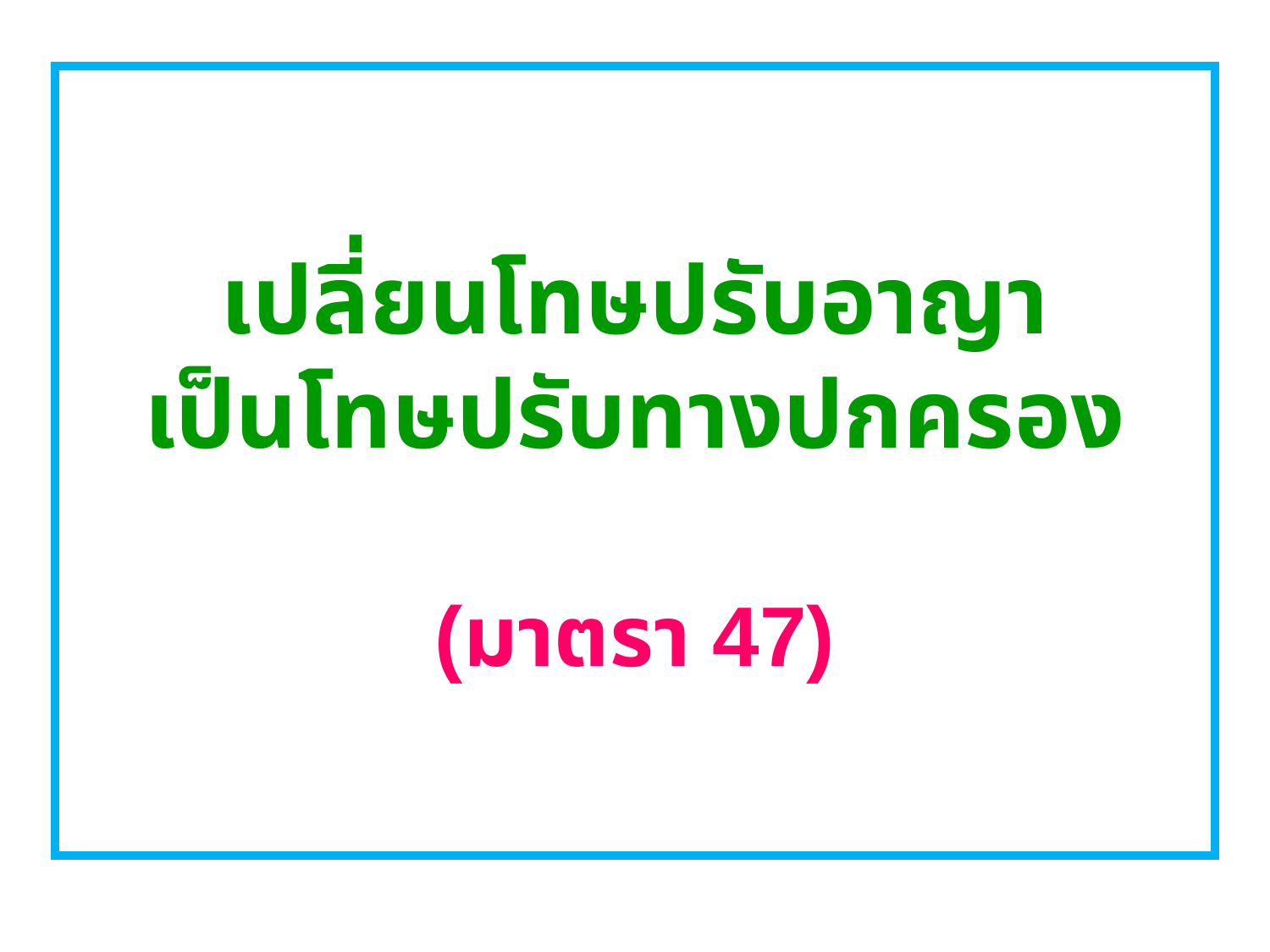

เปลี่ยนโทษปรับอาญา
เป็นโทษปรับทางปกครอง

(มาตรา 47)